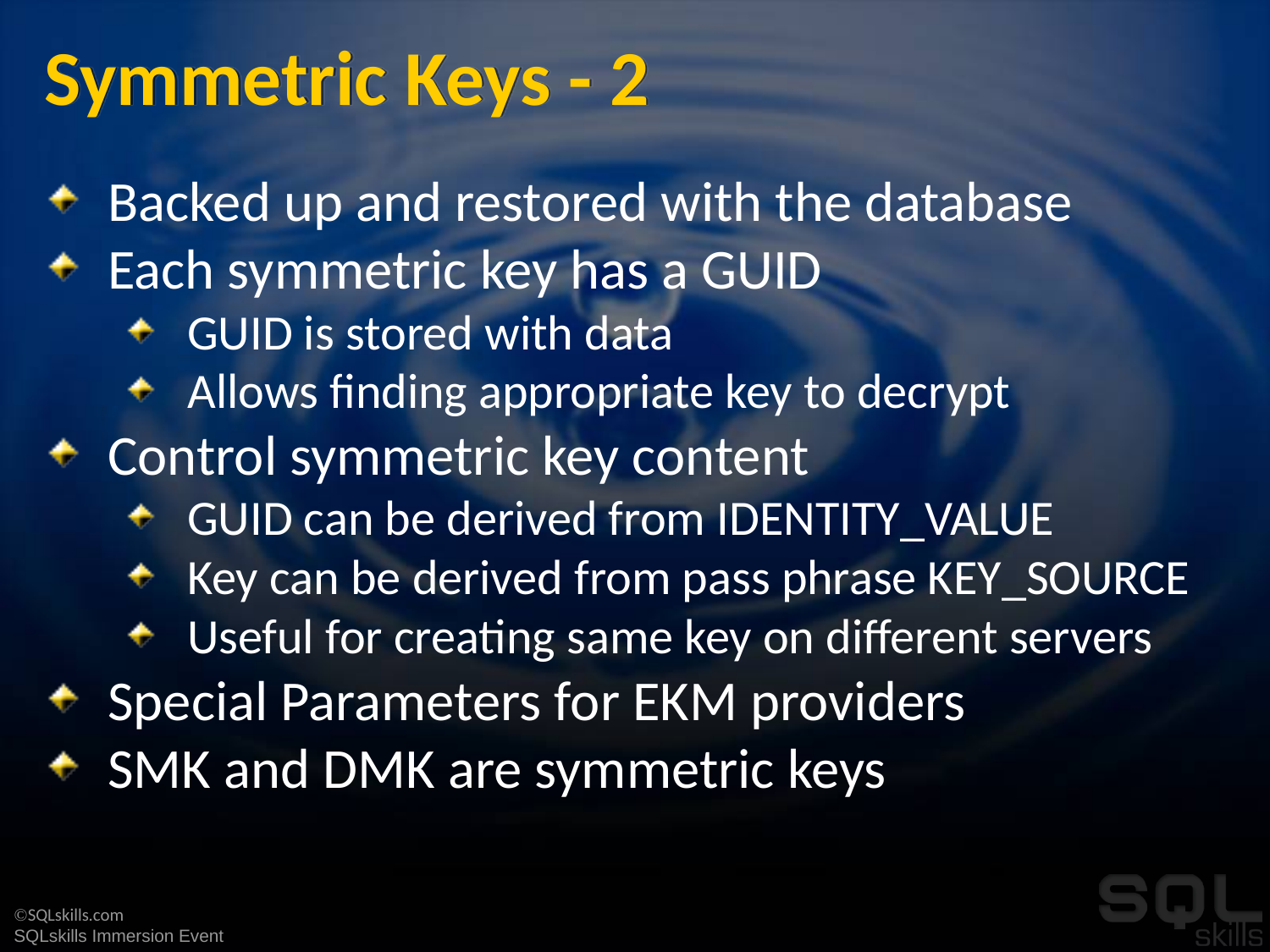

# Symmetric Keys - 2
Backed up and restored with the database
Each symmetric key has a GUID
GUID is stored with data
Allows finding appropriate key to decrypt
Control symmetric key content
GUID can be derived from IDENTITY_VALUE
Key can be derived from pass phrase KEY_SOURCE
Useful for creating same key on different servers
Special Parameters for EKM providers
SMK and DMK are symmetric keys